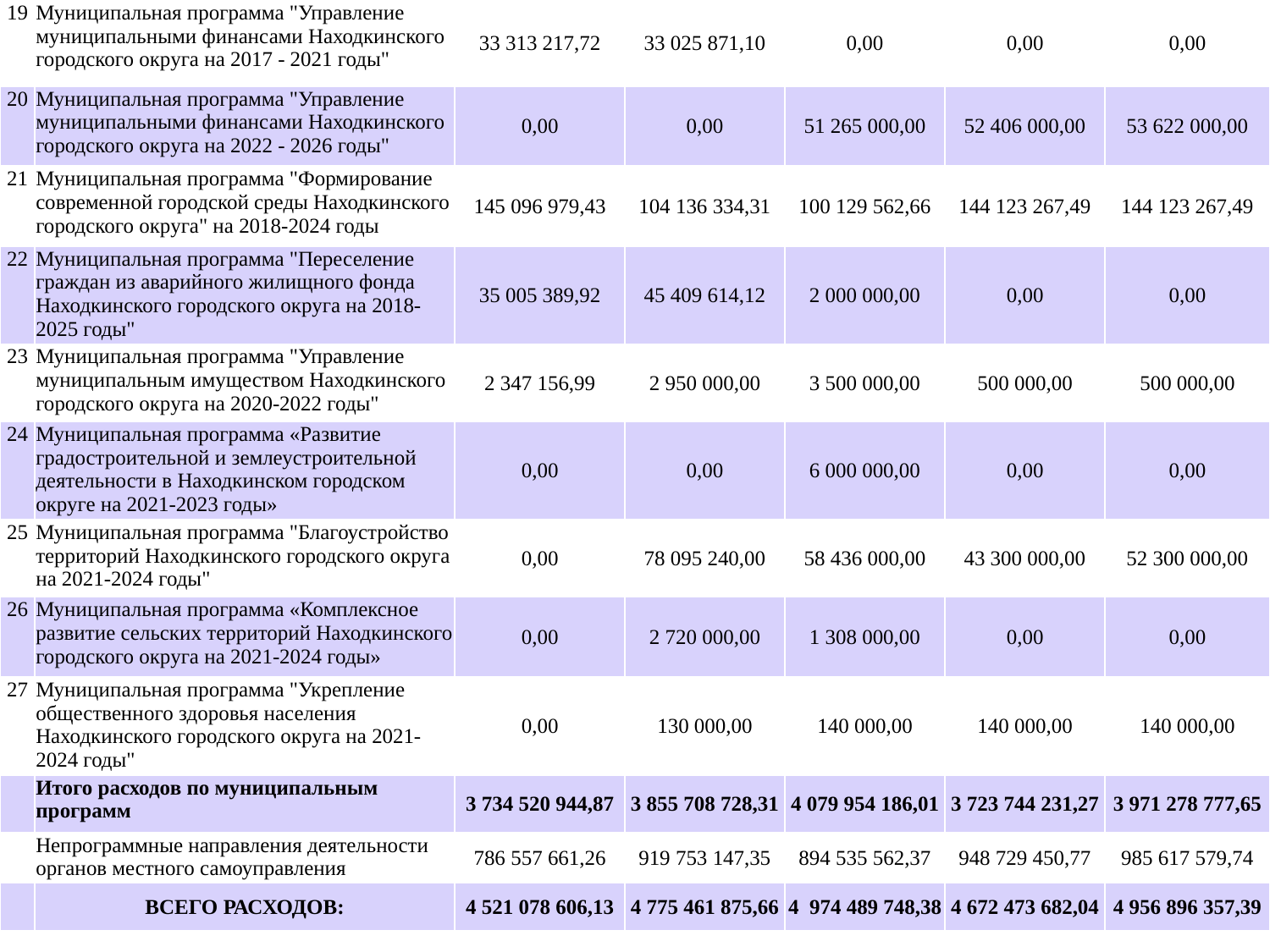

| 19 | Муниципальная программа "Управление муниципальными финансами Находкинского городского округа на 2017 - 2021 годы" | 33 313 217,72 | 33 025 871,10 | 0,00 | 0,00 | 0,00 |
| --- | --- | --- | --- | --- | --- | --- |
| 20 | Муниципальная программа "Управление муниципальными финансами Находкинского городского округа на 2022 - 2026 годы" | 0,00 | 0,00 | 51 265 000,00 | 52 406 000,00 | 53 622 000,00 |
| 21 | Муниципальная программа "Формирование современной городской среды Находкинского городского округа" на 2018-2024 годы | 145 096 979,43 | 104 136 334,31 | 100 129 562,66 | 144 123 267,49 | 144 123 267,49 |
| 22 | Муниципальная программа "Переселение граждан из аварийного жилищного фонда Находкинского городского округа на 2018-2025 годы" | 35 005 389,92 | 45 409 614,12 | 2 000 000,00 | 0,00 | 0,00 |
| 23 | Муниципальная программа "Управление муниципальным имуществом Находкинского городского округа на 2020-2022 годы" | 2 347 156,99 | 2 950 000,00 | 3 500 000,00 | 500 000,00 | 500 000,00 |
| 24 | Муниципальная программа «Развитие градостроительной и землеустроительной деятельности в Находкинском городском округе на 2021-2023 годы» | 0,00 | 0,00 | 6 000 000,00 | 0,00 | 0,00 |
| 25 | Муниципальная программа "Благоустройство территорий Находкинского городского округа на 2021-2024 годы" | 0,00 | 78 095 240,00 | 58 436 000,00 | 43 300 000,00 | 52 300 000,00 |
| 26 | Муниципальная программа «Комплексное развитие сельских территорий Находкинского городского округа на 2021-2024 годы» | 0,00 | 2 720 000,00 | 1 308 000,00 | 0,00 | 0,00 |
| 27 | Муниципальная программа "Укрепление общественного здоровья населения Находкинского городского округа на 2021-2024 годы" | 0,00 | 130 000,00 | 140 000,00 | 140 000,00 | 140 000,00 |
|  | Итого расходов по муниципальным программ | 3 734 520 944,87 | 3 855 708 728,31 | 4 079 954 186,01 | 3 723 744 231,27 | 3 971 278 777,65 |
|  | Непрограммные направления деятельности органов местного самоуправления | 786 557 661,26 | 919 753 147,35 | 894 535 562,37 | 948 729 450,77 | 985 617 579,74 |
|  | ВСЕГО РАСХОДОВ: | 4 521 078 606,13 | 4 775 461 875,66 | 4 974 489 748,38 | 4 672 473 682,04 | 4 956 896 357,39 |